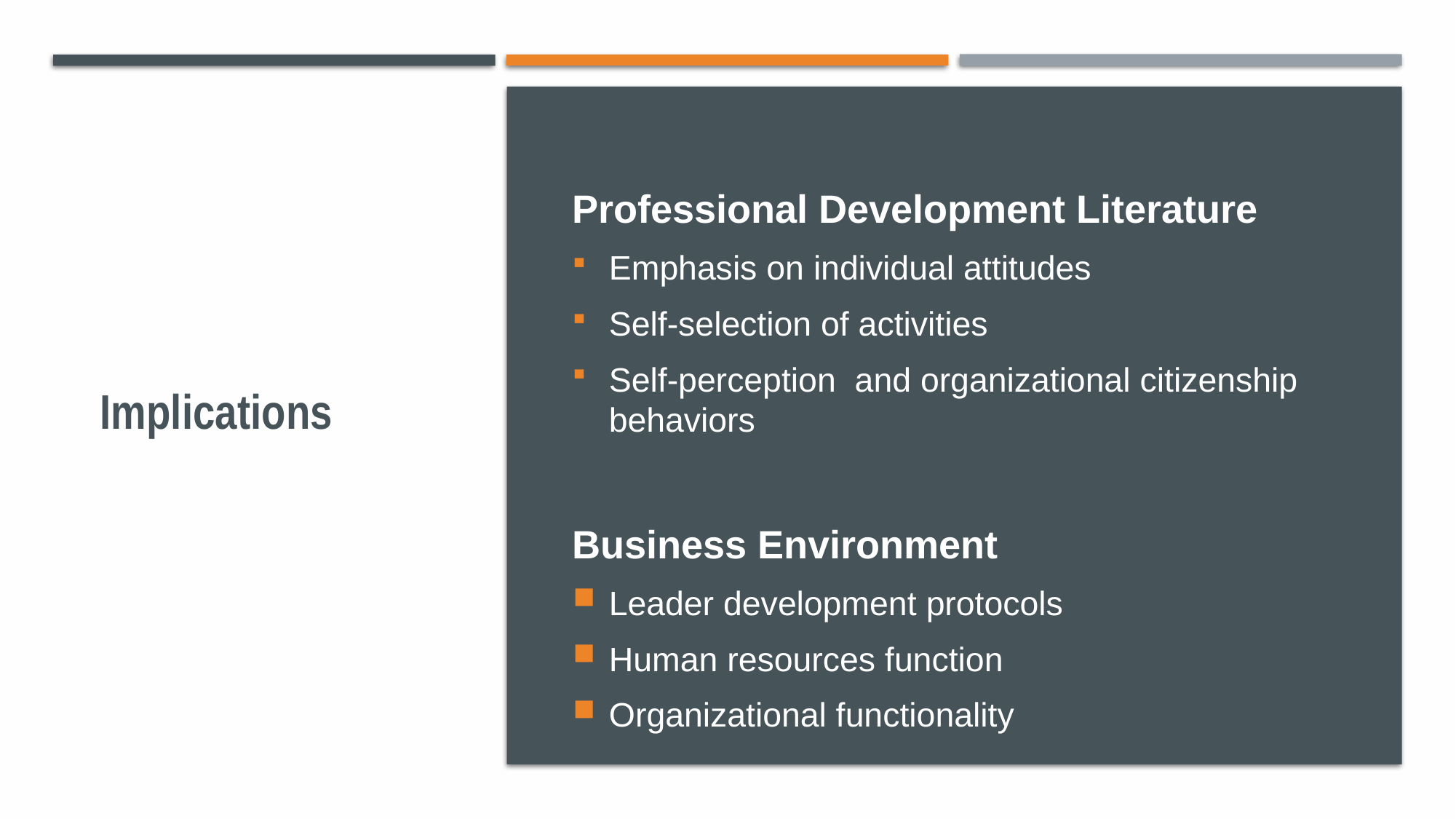

# Implications

Professional Development Literature
Emphasis on individual attitudes
Self-selection of activities
Self-perception  and organizational citizenship behaviors

Business Environment
Leader development protocols
Human resources function
Organizational functionality